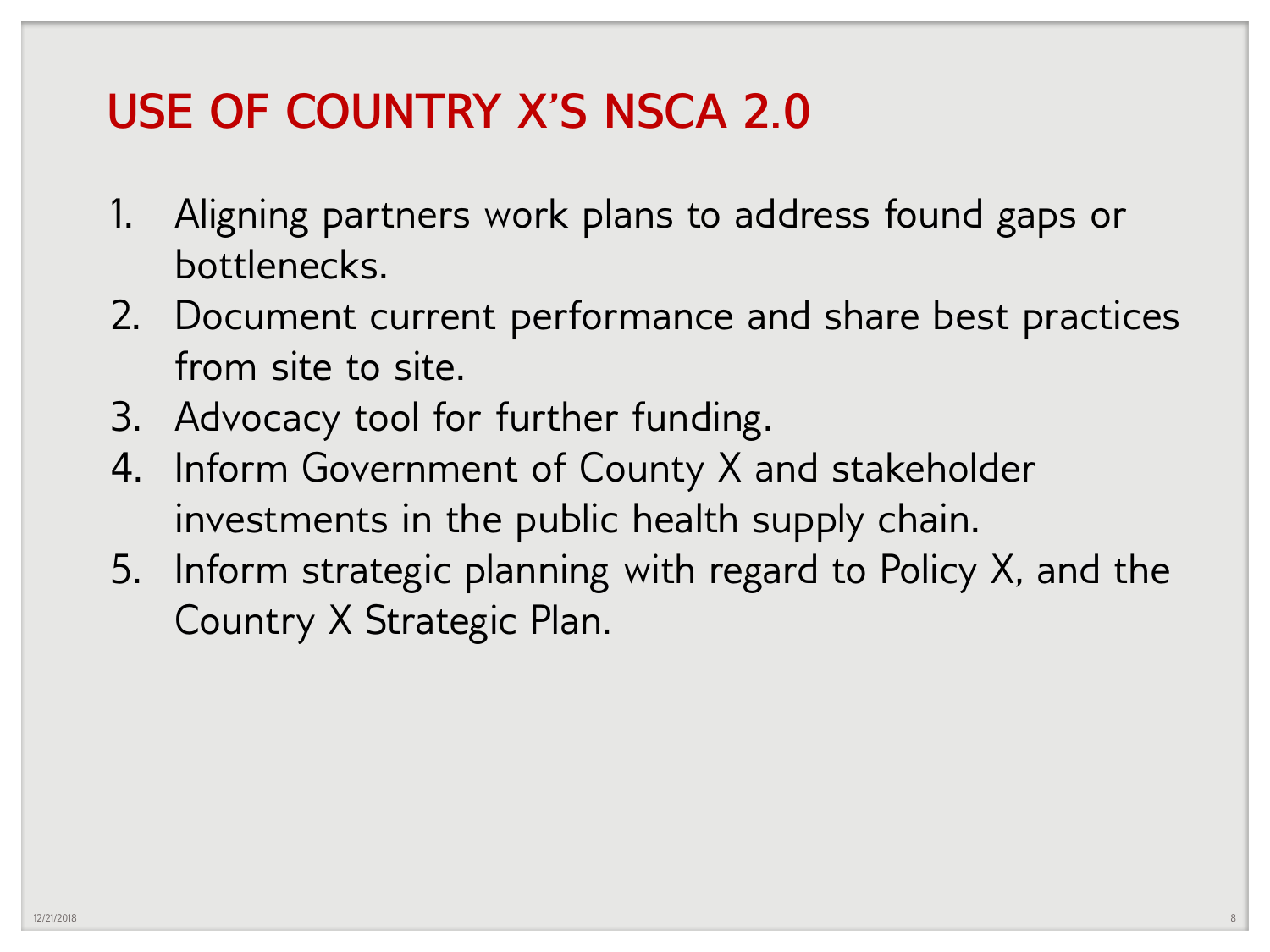

# USE OF COUNTRY X’S NSCA 2.0
Aligning partners work plans to address found gaps or bottlenecks.
Document current performance and share best practices from site to site.
Advocacy tool for further funding.
Inform Government of County X and stakeholder investments in the public health supply chain.
Inform strategic planning with regard to Policy X, and the Country X Strategic Plan.

12/21/2018
8